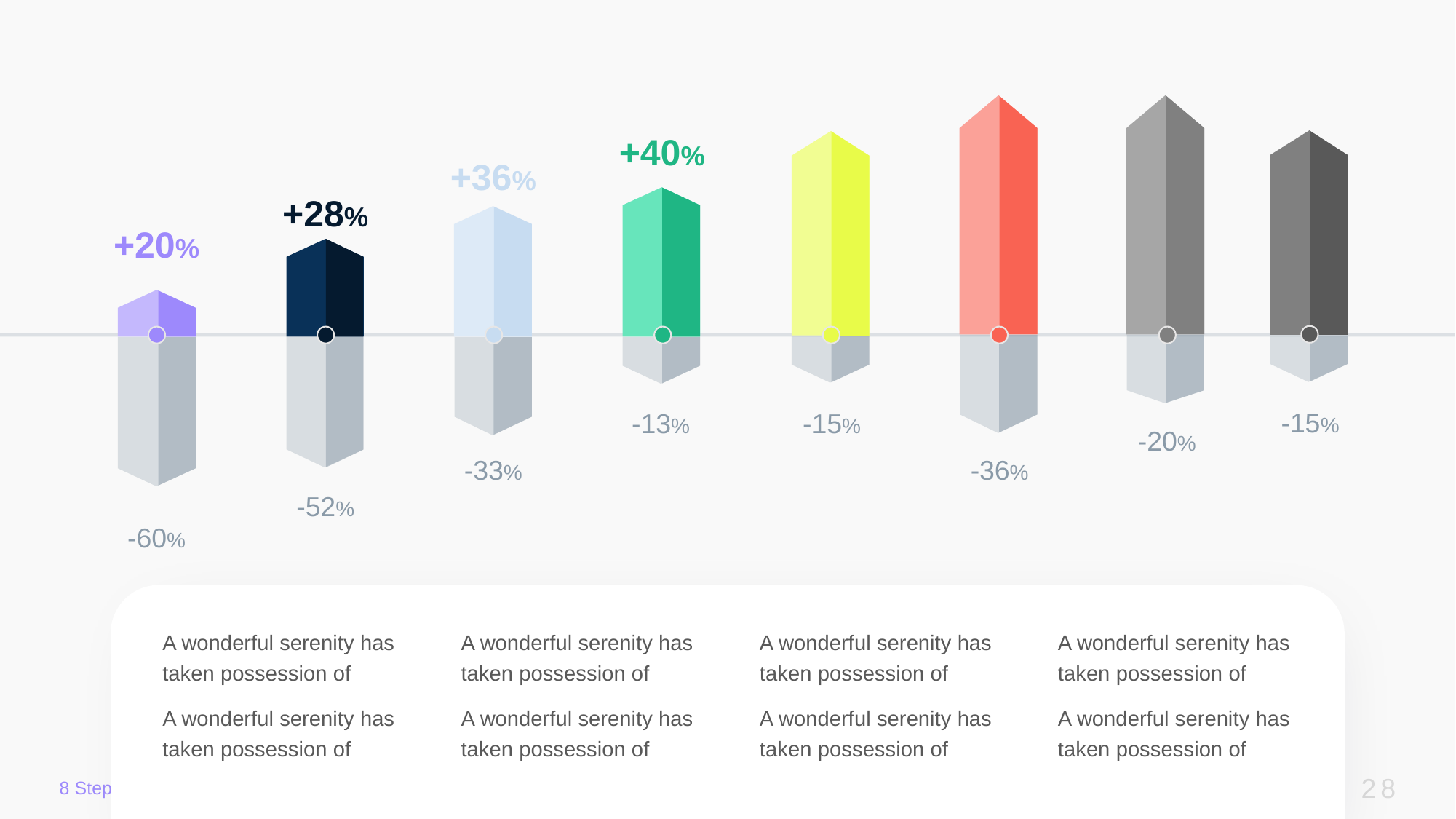

-36%

-20%
+40%

-13%

-15%

-15%
+36%

-33%
+28%

-52%
+20%

-60%

A wonderful serenity has taken possession of
A wonderful serenity has taken possession of
A wonderful serenity has taken possession of
A wonderful serenity has taken possession of
A wonderful serenity has taken possession of
A wonderful serenity has taken possession of
A wonderful serenity has taken possession of
A wonderful serenity has taken possession of